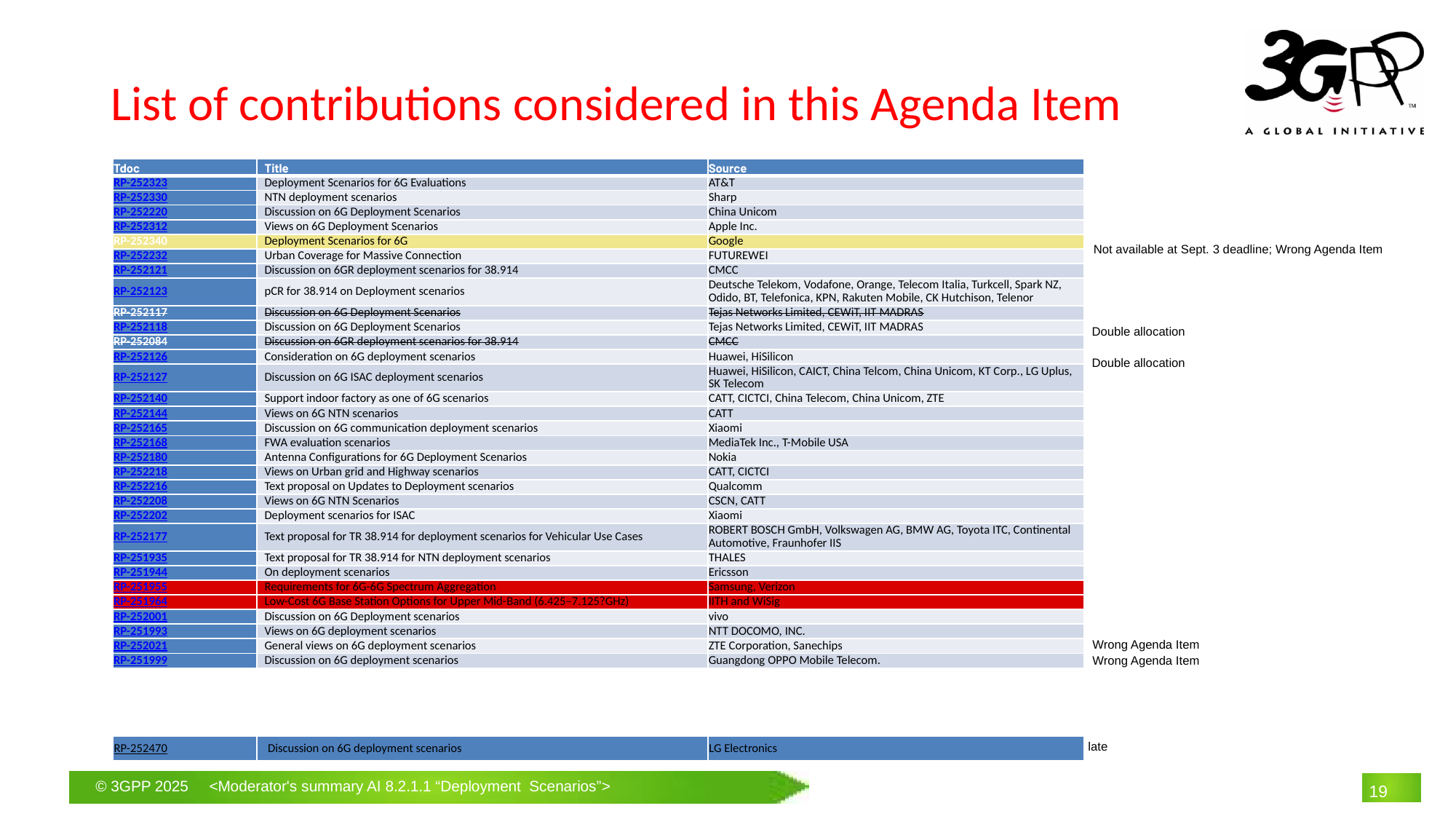

# List of contributions considered in this Agenda Item
| Tdoc | Title | Source |
| --- | --- | --- |
| RP-252323 | Deployment Scenarios for 6G Evaluations | AT&T |
| RP-252330 | NTN deployment scenarios | Sharp |
| RP-252220 | Discussion on 6G Deployment Scenarios | China Unicom |
| RP-252312 | Views on 6G Deployment Scenarios | Apple Inc. |
| RP-252340 | Deployment Scenarios for 6G | Google |
| RP-252232 | Urban Coverage for Massive Connection | FUTUREWEI |
| RP-252121 | Discussion on 6GR deployment scenarios for 38.914 | CMCC |
| RP-252123 | pCR for 38.914 on Deployment scenarios | Deutsche Telekom, Vodafone, Orange, Telecom Italia, Turkcell, Spark NZ, Odido, BT, Telefonica, KPN, Rakuten Mobile, CK Hutchison, Telenor |
| RP-252117 | Discussion on 6G Deployment Scenarios | Tejas Networks Limited, CEWiT, IIT MADRAS |
| RP-252118 | Discussion on 6G Deployment Scenarios | Tejas Networks Limited, CEWiT, IIT MADRAS |
| RP-252084 | Discussion on 6GR deployment scenarios for 38.914 | CMCC |
| RP-252126 | Consideration on 6G deployment scenarios | Huawei, HiSilicon |
| RP-252127 | Discussion on 6G ISAC deployment scenarios | Huawei, HiSilicon, CAICT, China Telcom, China Unicom, KT Corp., LG Uplus, SK Telecom |
| RP-252140 | Support indoor factory as one of 6G scenarios | CATT, CICTCI, China Telecom, China Unicom, ZTE |
| RP-252144 | Views on 6G NTN scenarios | CATT |
| RP-252165 | Discussion on 6G communication deployment scenarios | Xiaomi |
| RP-252168 | FWA evaluation scenarios | MediaTek Inc., T-Mobile USA |
| RP-252180 | Antenna Configurations for 6G Deployment Scenarios | Nokia |
| RP-252218 | Views on Urban grid and Highway scenarios | CATT, CICTCI |
| RP-252216 | Text proposal on Updates to Deployment scenarios | Qualcomm |
| RP-252208 | Views on 6G NTN Scenarios | CSCN, CATT |
| RP-252202 | Deployment scenarios for ISAC | Xiaomi |
| RP-252177 | Text proposal for TR 38.914 for deployment scenarios for Vehicular Use Cases | ROBERT BOSCH GmbH, Volkswagen AG, BMW AG, Toyota ITC, Continental Automotive, Fraunhofer IIS |
| RP-251935 | Text proposal for TR 38.914 for NTN deployment scenarios | THALES |
| RP-251944 | On deployment scenarios | Ericsson |
| RP-251955 | Requirements for 6G-6G Spectrum Aggregation | Samsung, Verizon |
| RP-251964 | Low-Cost 6G Base Station Options for Upper Mid-Band (6.425–7.125?GHz) | IITH and WiSig |
| RP-252001 | Discussion on 6G Deployment scenarios | vivo |
| RP-251993 | Views on 6G deployment scenarios | NTT DOCOMO, INC. |
| RP-252021 | General views on 6G deployment scenarios | ZTE Corporation, Sanechips |
| RP-251999 | Discussion on 6G deployment scenarios | Guangdong OPPO Mobile Telecom. |
Not available at Sept. 3 deadline; Wrong Agenda Item
Double allocation
Double allocation
Wrong Agenda Item
Wrong Agenda Item
late
| RP-252470 | Discussion on 6G deployment scenarios | LG Electronics |
| --- | --- | --- |
19